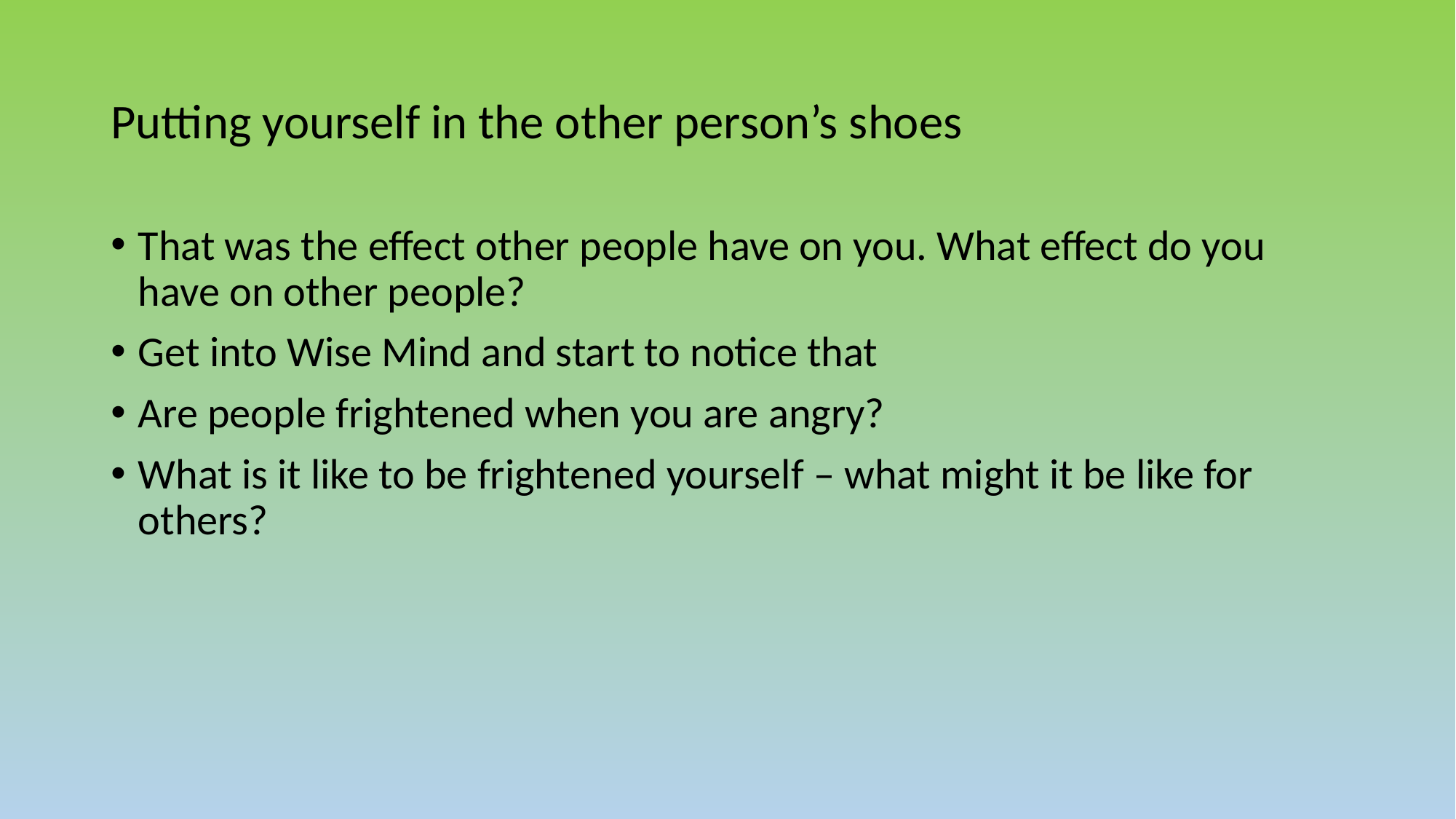

# Putting yourself in the other person’s shoes
That was the effect other people have on you. What effect do you have on other people?
Get into Wise Mind and start to notice that
Are people frightened when you are angry?
What is it like to be frightened yourself – what might it be like for others?